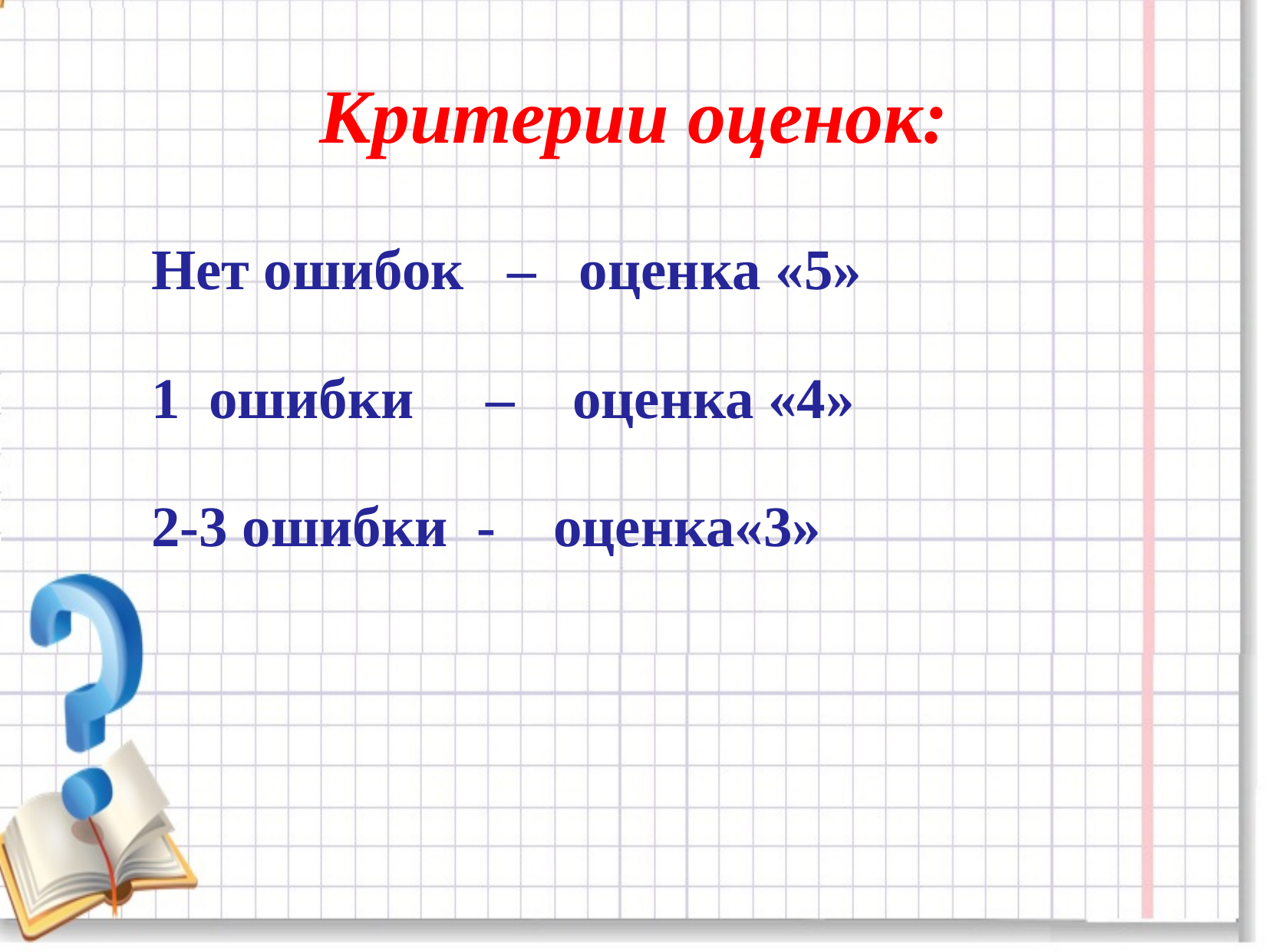

# Критерии оценок:
Нет ошибок   –   оценка «5»

1  ошибки     –    оценка «4»

2-3 ошибки  -    оценка«3»